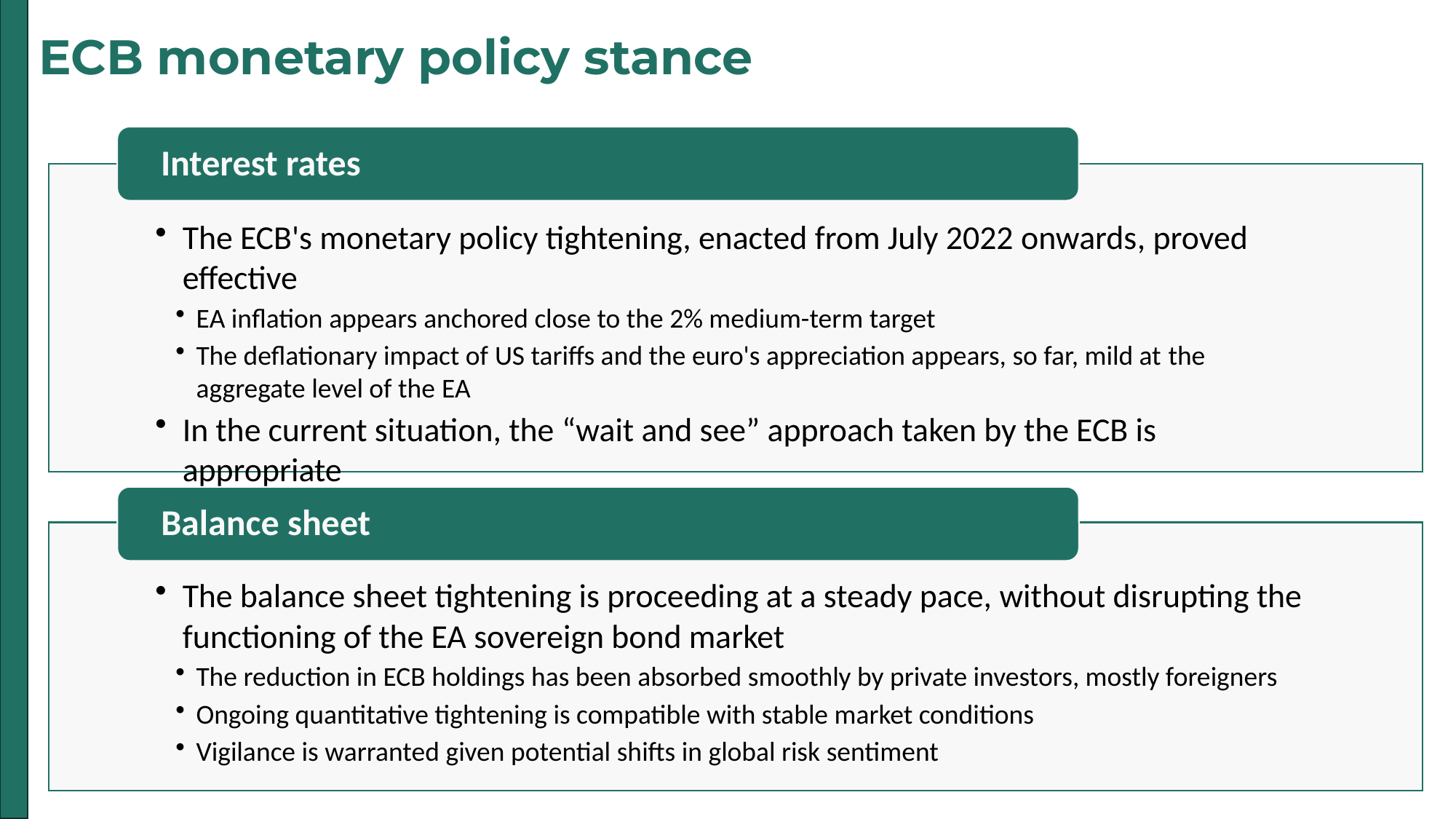

# ECB monetary policy stance
The ECB's monetary policy tightening, enacted from July 2022 onwards, proved effective
EA inflation appears anchored close to the 2% medium-term target
The deflationary impact of US tariffs and the euro's appreciation appears, so far, mild at the aggregate level of the EA
In the current situation, the “wait and see” approach taken by the ECB is appropriate
Interest rates
The balance sheet tightening is proceeding at a steady pace, without disrupting the functioning of the EA sovereign bond market
The reduction in ECB holdings has been absorbed smoothly by private investors, mostly foreigners
Ongoing quantitative tightening is compatible with stable market conditions
Vigilance is warranted given potential shifts in global risk sentiment
Balance sheet